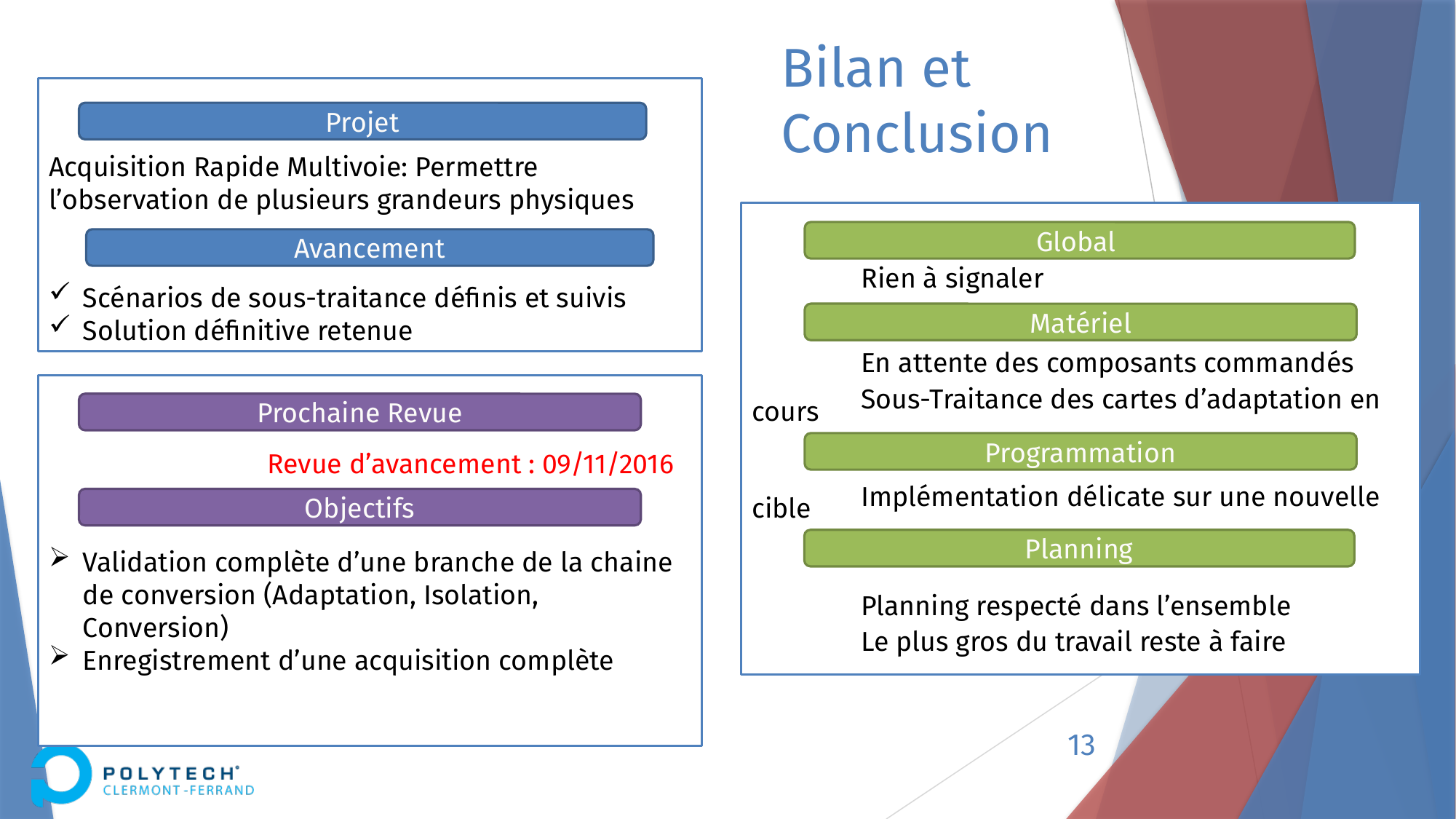

Bilan et
Conclusion

Acquisition Rapide Multivoie: Permettre l’observation de plusieurs grandeurs physiques

Scénarios de sous-traitance définis et suivis
Solution définitive retenue
Projet

	Rien à signaler

	En attente des composants commandés

	Sous-Traitance des cartes d’adaptation en cours

	Implémentation délicate sur une nouvelle cible

	Planning respecté dans l’ensemble

	Le plus gros du travail reste à faire

Global
Avancement
Matériel

		Revue d’avancement : 09/11/2016

Validation complète d’une branche de la chaine de conversion (Adaptation, Isolation, Conversion)
Enregistrement d’une acquisition complète

Prochaine Revue
Programmation
Objectifs
Planning
13